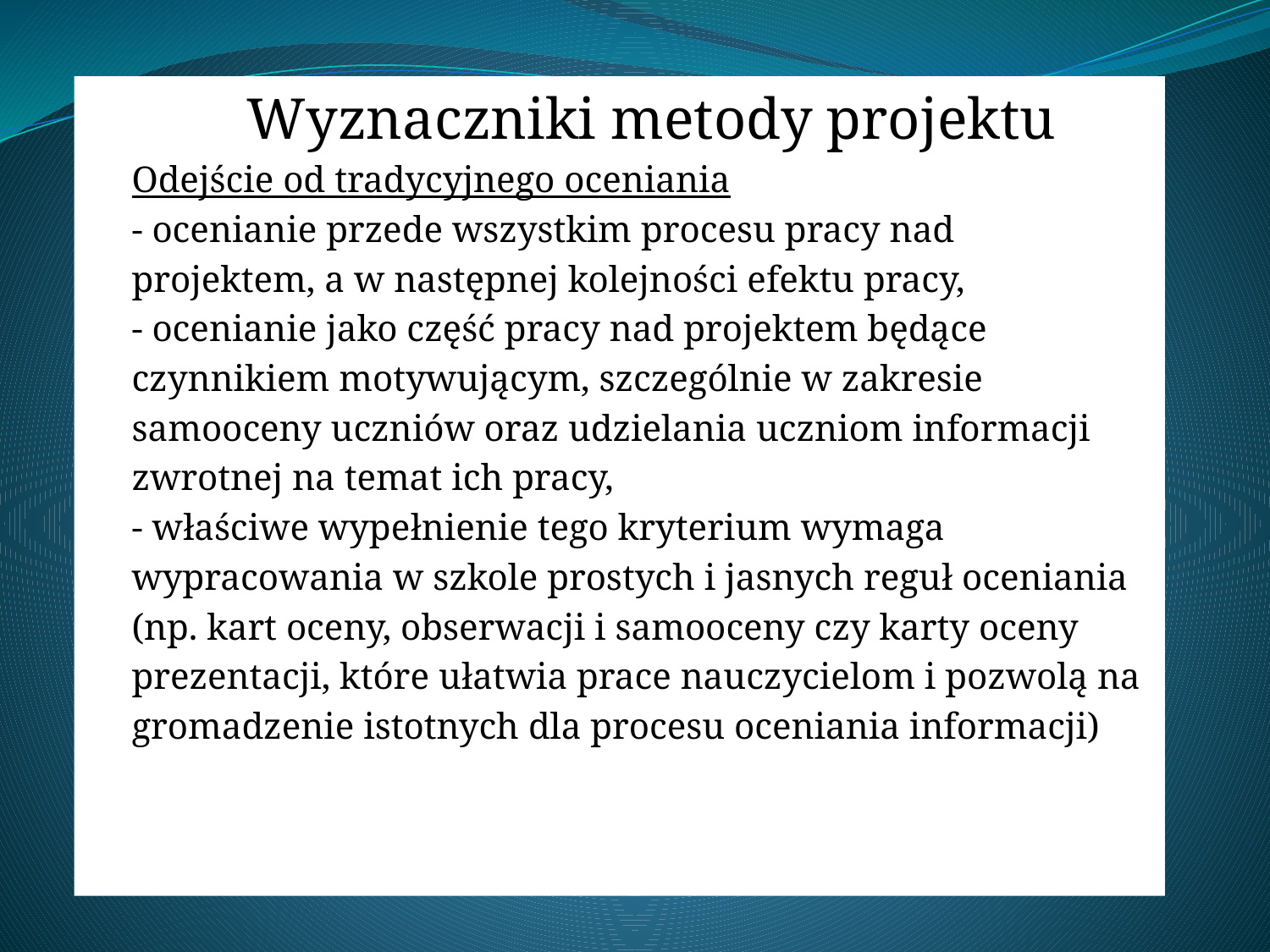

Wyznaczniki metody projektu
Odejście od tradycyjnego oceniania
- ocenianie przede wszystkim procesu pracy nad
projektem, a w następnej kolejności efektu pracy,
- ocenianie jako część pracy nad projektem będące
czynnikiem motywującym, szczególnie w zakresie
samooceny uczniów oraz udzielania uczniom informacji
zwrotnej na temat ich pracy,
- właściwe wypełnienie tego kryterium wymaga
wypracowania w szkole prostych i jasnych reguł oceniania
(np. kart oceny, obserwacji i samooceny czy karty oceny
prezentacji, które ułatwia prace nauczycielom i pozwolą na
gromadzenie istotnych dla procesu oceniania informacji)